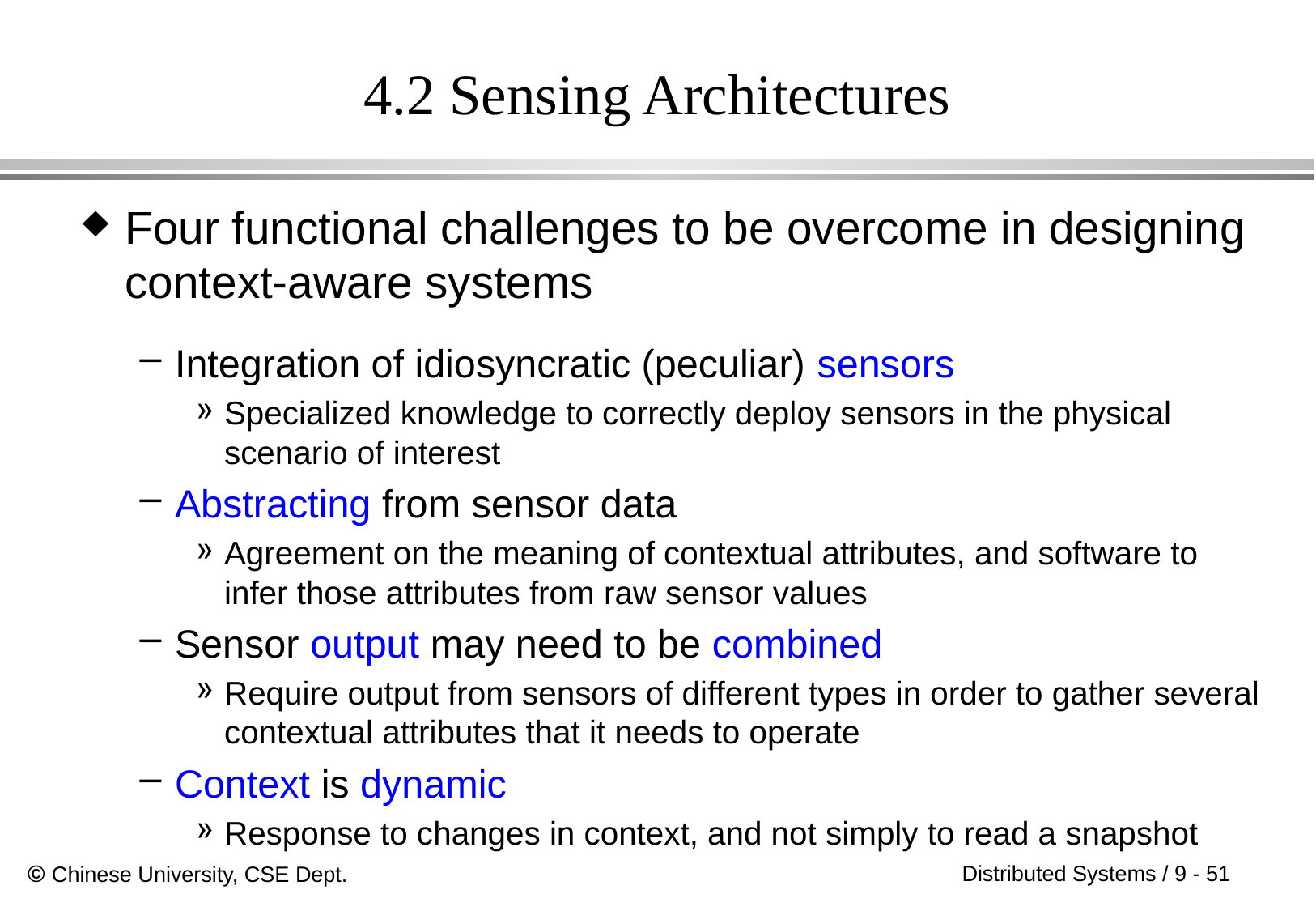

# 4.2 Sensing Architectures
Four functional challenges to be overcome in designing context-aware systems

Integration of idiosyncratic (peculiar) sensors
Specialized knowledge to correctly deploy sensors in the physical scenario of interest
Abstracting from sensor data
Agreement on the meaning of contextual attributes, and software to infer those attributes from raw sensor values
Sensor output may need to be combined
Require output from sensors of different types in order to gather several contextual attributes that it needs to operate
Context is dynamic
Response to changes in context, and not simply to read a snapshot